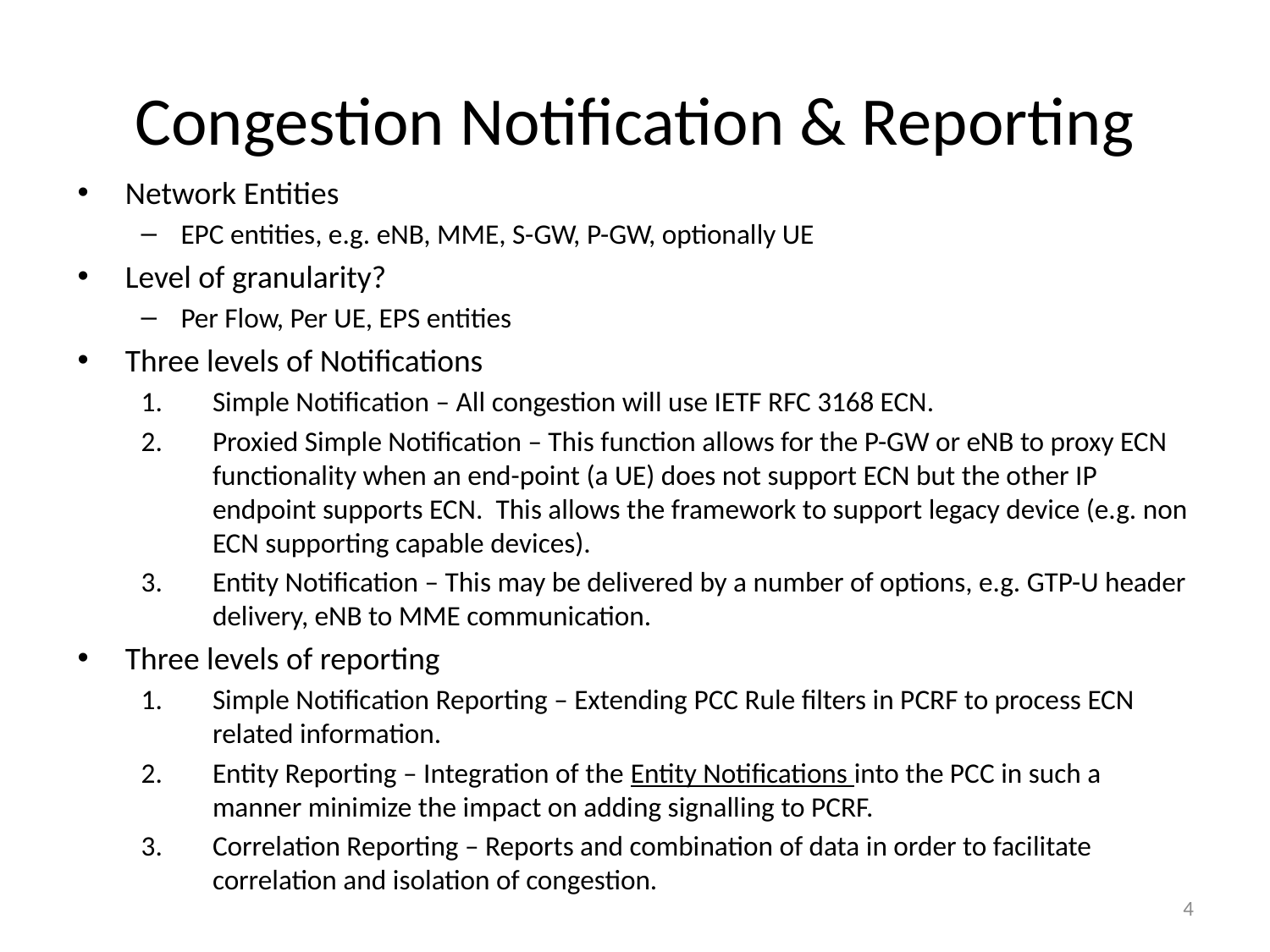

# Congestion Notification & Reporting
Network Entities
EPC entities, e.g. eNB, MME, S-GW, P-GW, optionally UE
Level of granularity?
Per Flow, Per UE, EPS entities
Three levels of Notifications
Simple Notification – All congestion will use IETF RFC 3168 ECN.
Proxied Simple Notification – This function allows for the P-GW or eNB to proxy ECN functionality when an end-point (a UE) does not support ECN but the other IP endpoint supports ECN.  This allows the framework to support legacy device (e.g. non ECN supporting capable devices).
Entity Notification – This may be delivered by a number of options, e.g. GTP-U header delivery, eNB to MME communication.
Three levels of reporting
Simple Notification Reporting – Extending PCC Rule filters in PCRF to process ECN related information.
Entity Reporting – Integration of the Entity Notifications into the PCC in such a manner minimize the impact on adding signalling to PCRF.
Correlation Reporting – Reports and combination of data in order to facilitate correlation and isolation of congestion.
4